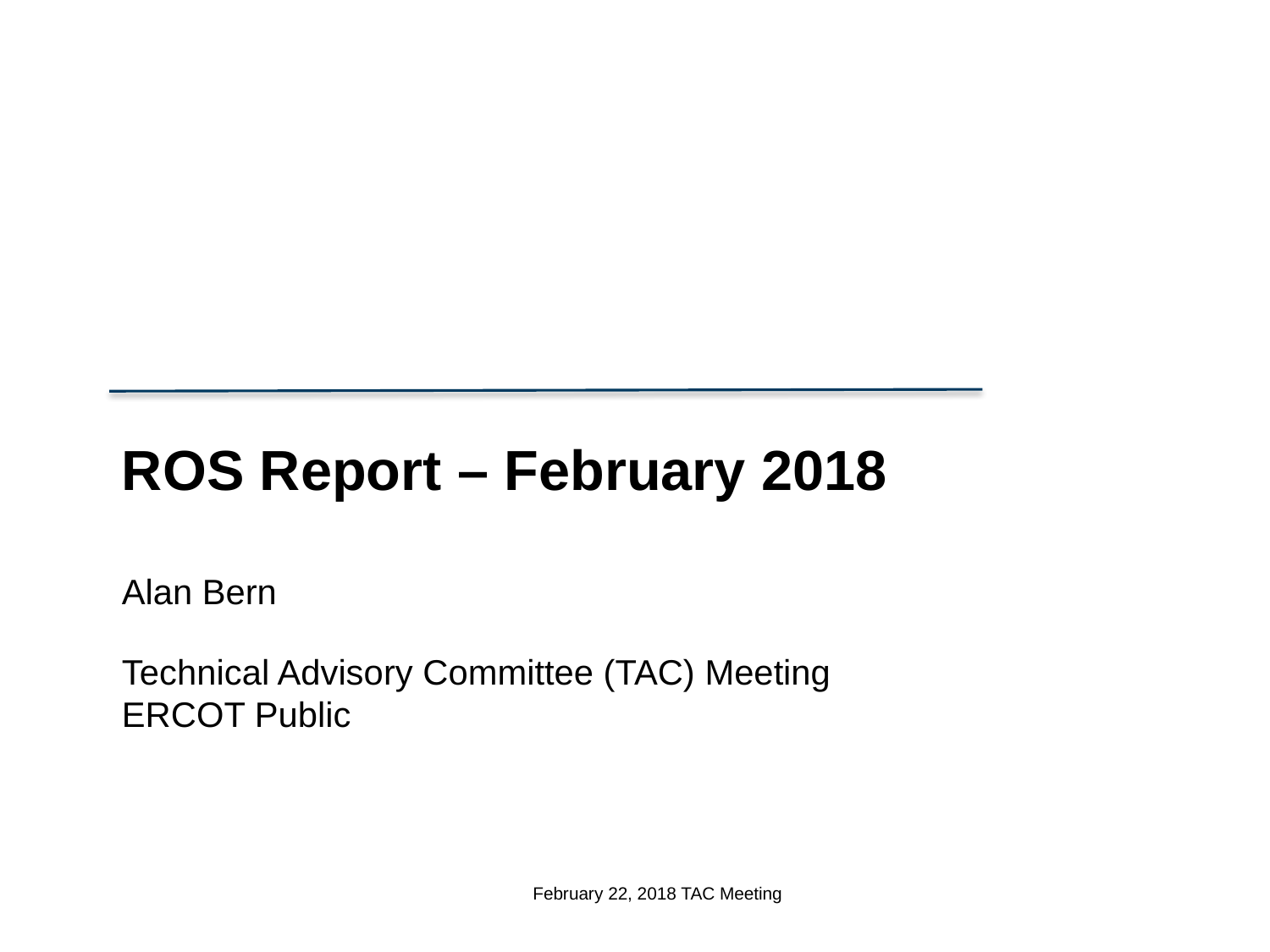

ROS Report – February 2018

Alan Bern

Technical Advisory Committee (TAC) Meeting
ERCOT Public

February 22, 2018 TAC Meeting